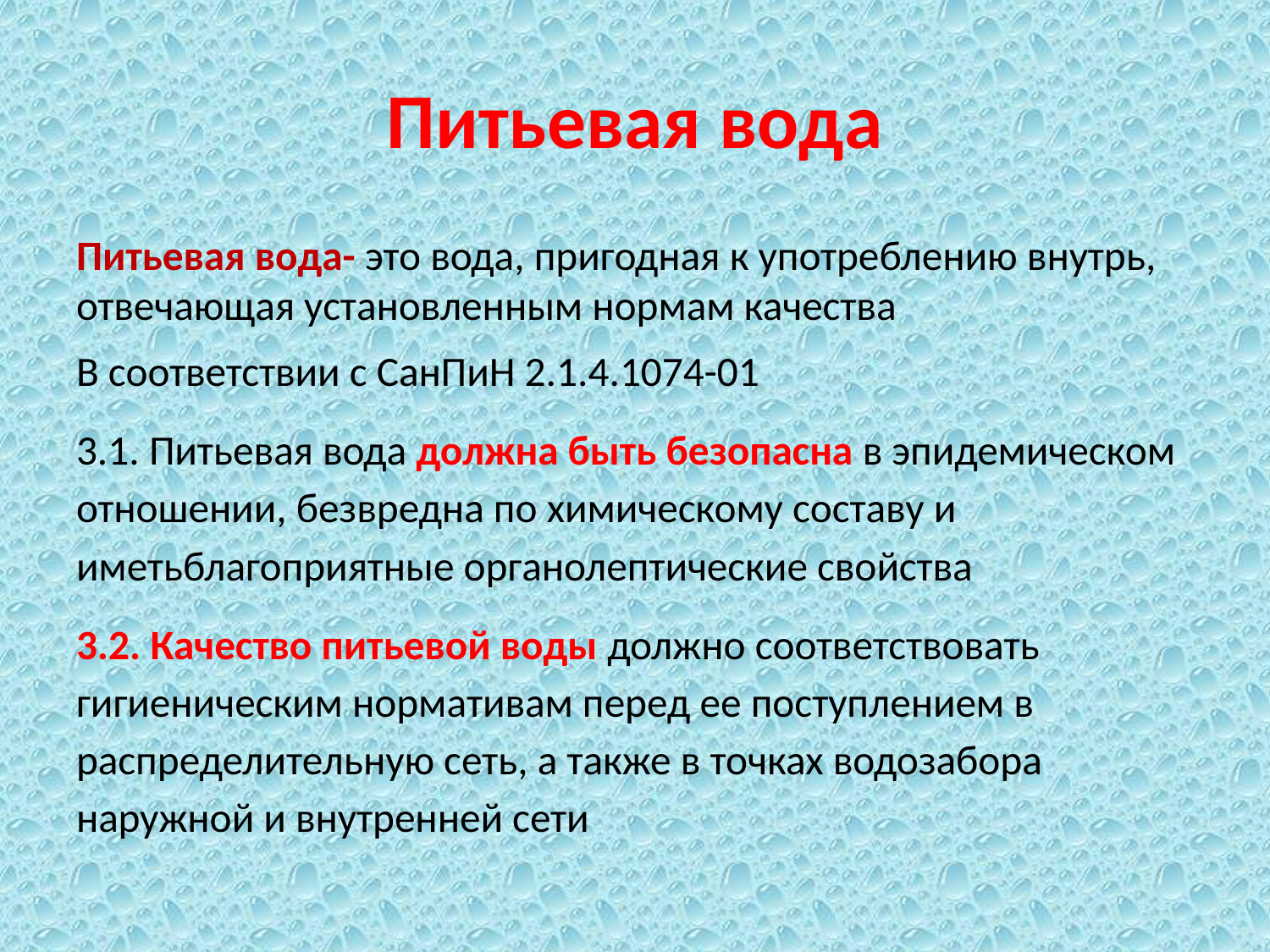

# Питьевая вода
Питьевая вода- это вода, пригодная к употреблению внутрь, отвечающая установленным нормам качества
В соответствии с СанПиН 2.1.4.1074-01
3.1. Питьевая вода должна быть безопасна в эпидемическом отношении, безвредна по химическому составу и иметьблагоприятные органолептические свойства
3.2. Качество питьевой воды должно соответствовать гигиеническим нормативам перед ее поступлением в распределительную сеть, а также в точках водозабора наружной и внутренней сети